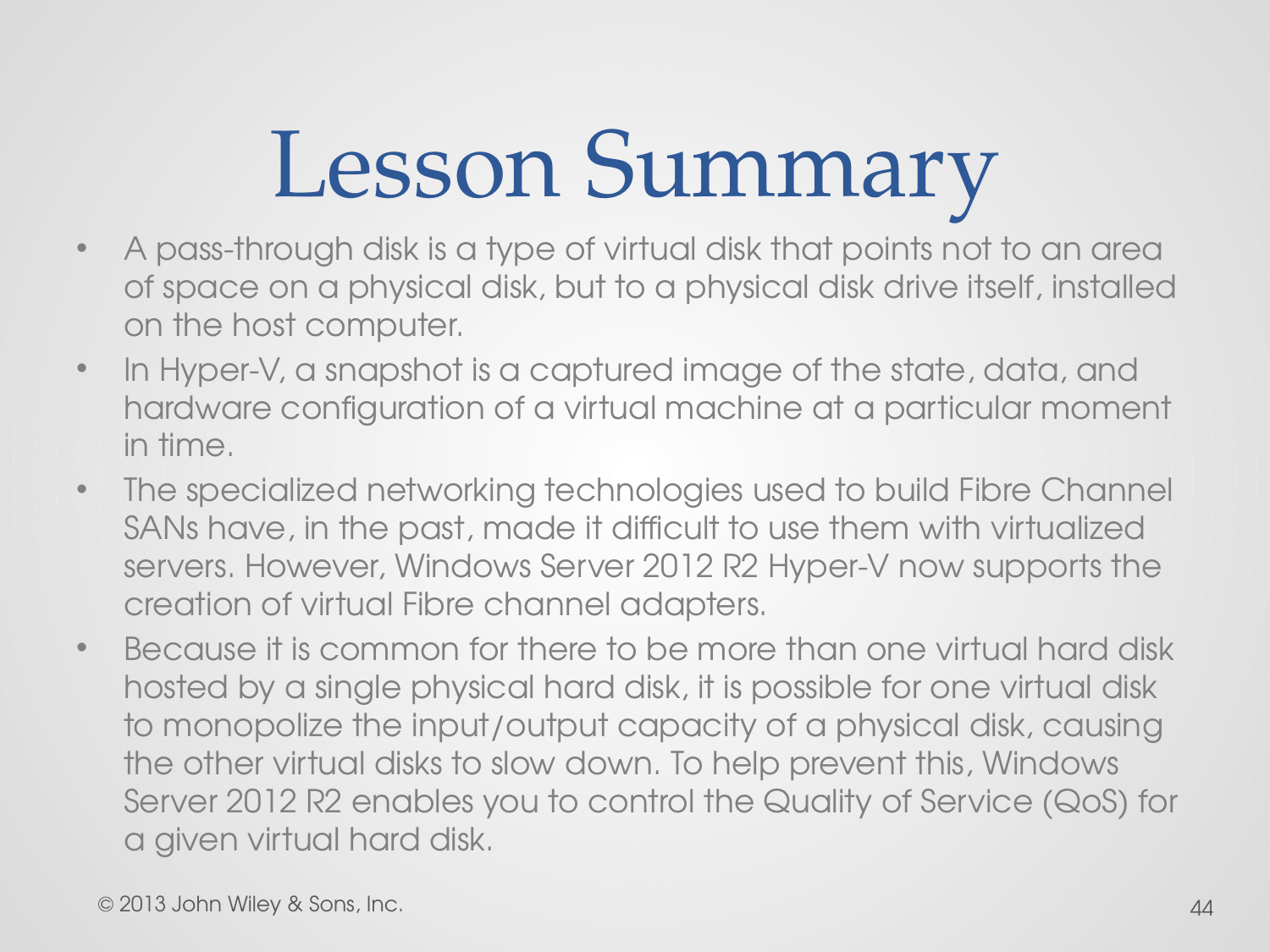

# Lesson Summary
A pass-through disk is a type of virtual disk that points not to an area of space on a physical disk, but to a physical disk drive itself, installed on the host computer.
In Hyper-V, a snapshot is a captured image of the state, data, and hardware configuration of a virtual machine at a particular moment in time.
The specialized networking technologies used to build Fibre Channel SANs have, in the past, made it difficult to use them with virtualized servers. However, Windows Server 2012 R2 Hyper-V now supports the creation of virtual Fibre channel adapters.
Because it is common for there to be more than one virtual hard disk hosted by a single physical hard disk, it is possible for one virtual disk to monopolize the input/output capacity of a physical disk, causing the other virtual disks to slow down. To help prevent this, Windows Server 2012 R2 enables you to control the Quality of Service (QoS) for a given virtual hard disk.
© 2013 John Wiley & Sons, Inc.
44